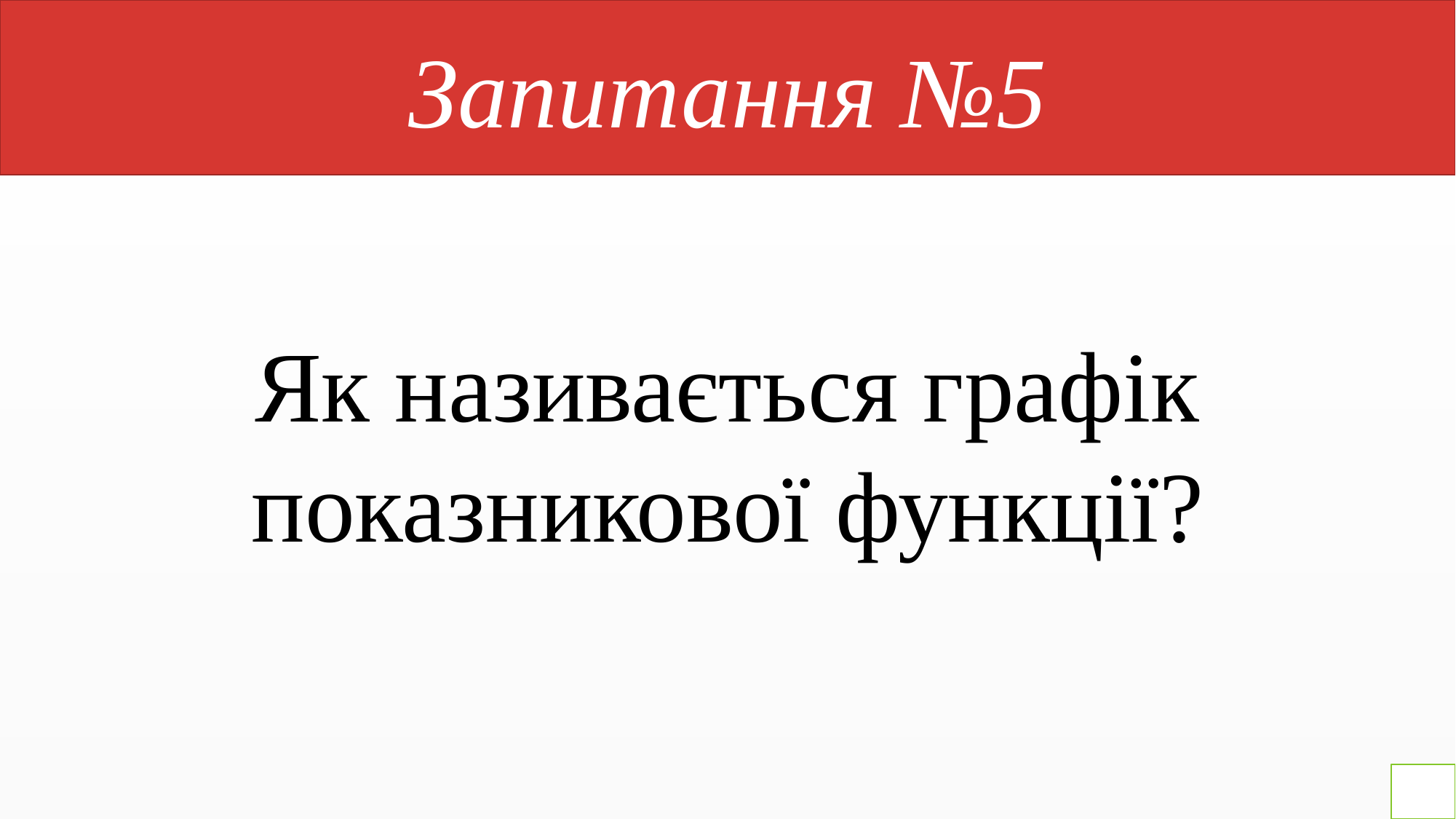

Запитання №5
Як називається графік показникової функції?